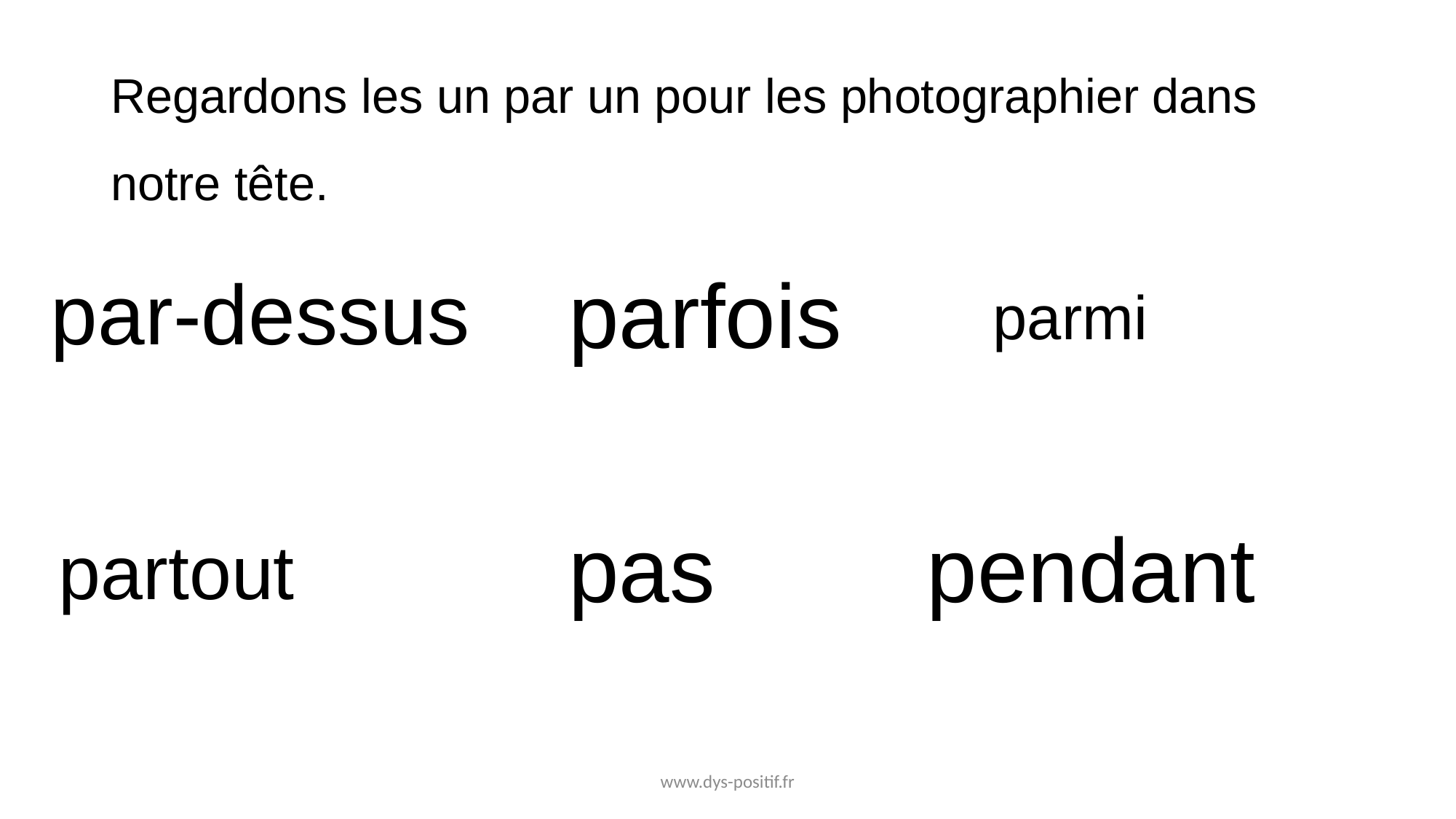

# Regardons les un par un pour les photographier dans notre tête.
parmi

parfois
par-dessus
pas
pendant
partout
www.dys-positif.fr